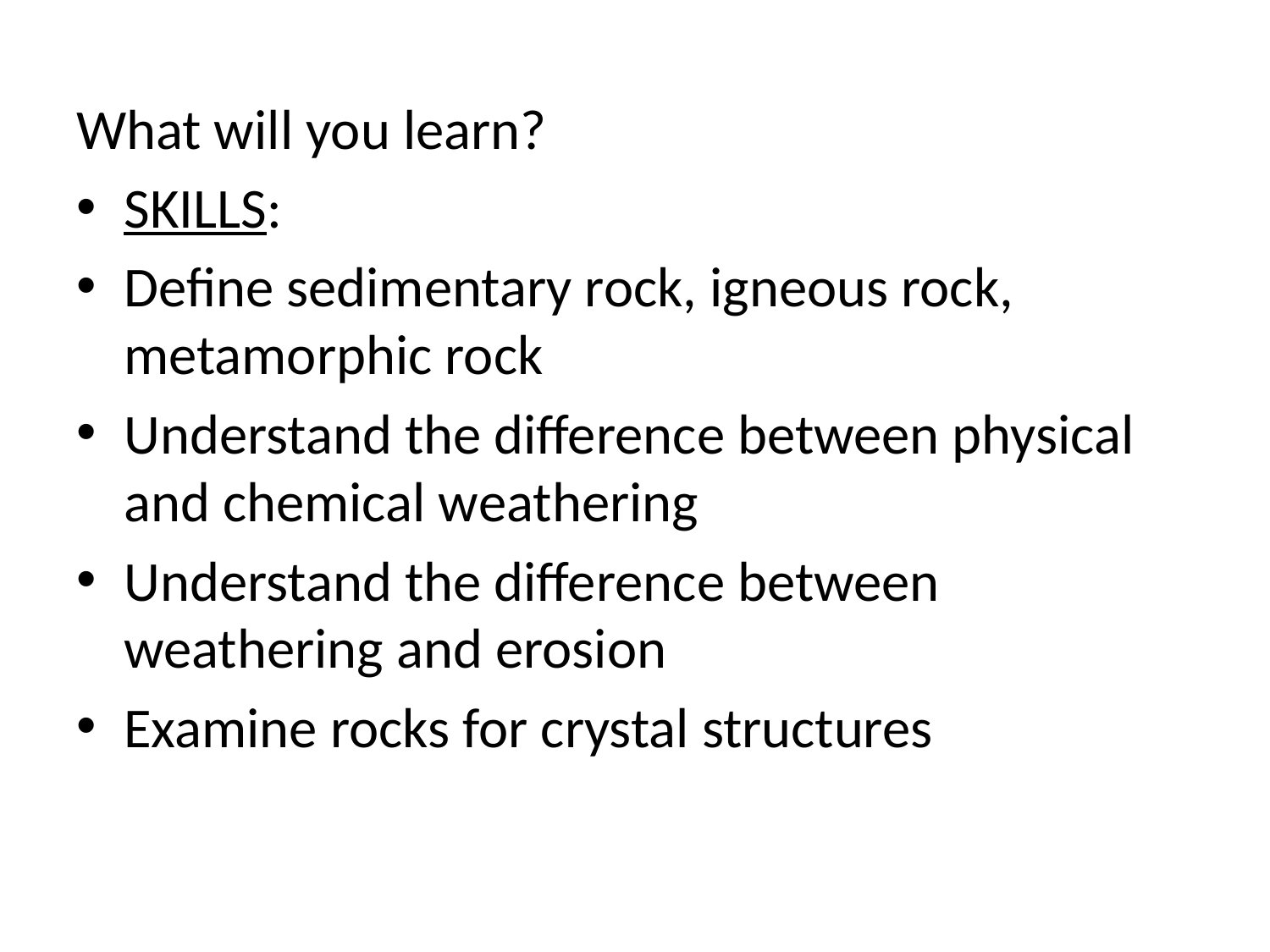

What will you learn?
SKILLS:
Define sedimentary rock, igneous rock, metamorphic rock
Understand the difference between physical and chemical weathering
Understand the difference between weathering and erosion
Examine rocks for crystal structures